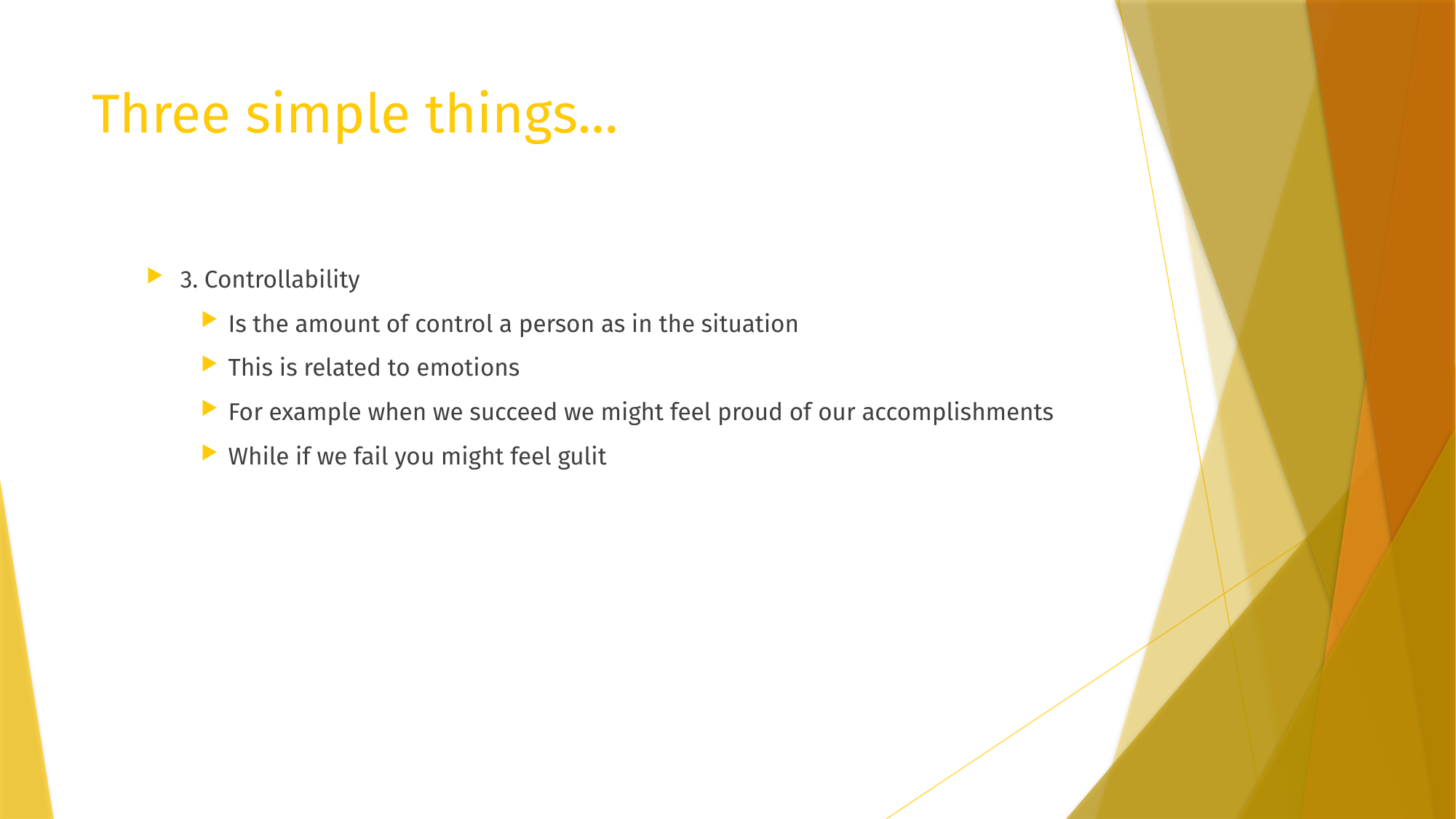

# Three simple things…
3. Controllability
Is the amount of control a person as in the situation
This is related to emotions
For example when we succeed we might feel proud of our accomplishments
While if we fail you might feel gulit